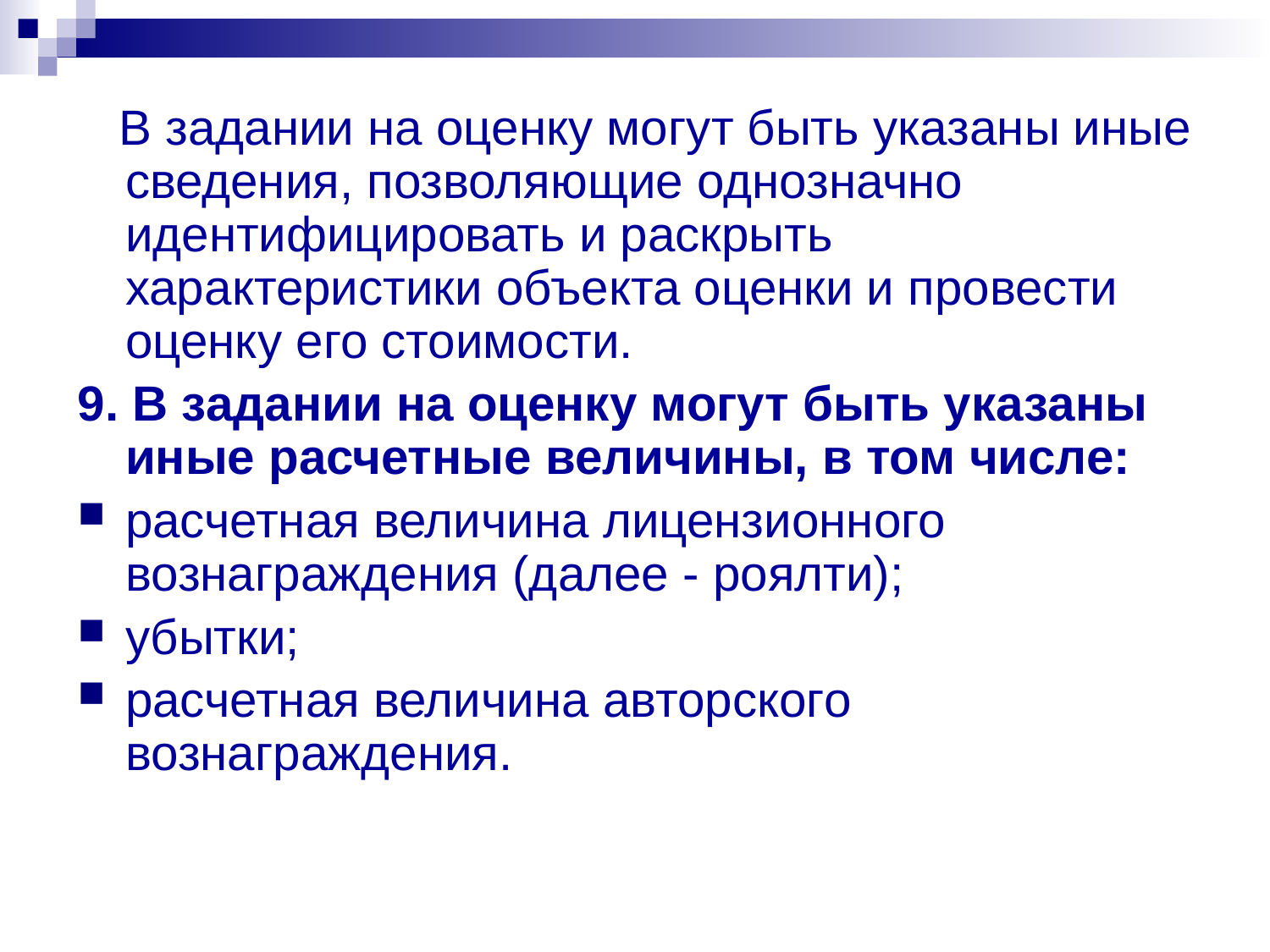

#
   В задании на оценку могут быть указаны иные сведения, позволяющие однозначно идентифицировать и раскрыть характеристики объекта оценки и провести оценку его стоимости.
9. В задании на оценку могут быть указаны иные расчетные величины, в том числе:
расчетная величина лицензионного вознаграждения (далее - роялти);
убытки;
расчетная величина авторского вознаграждения.